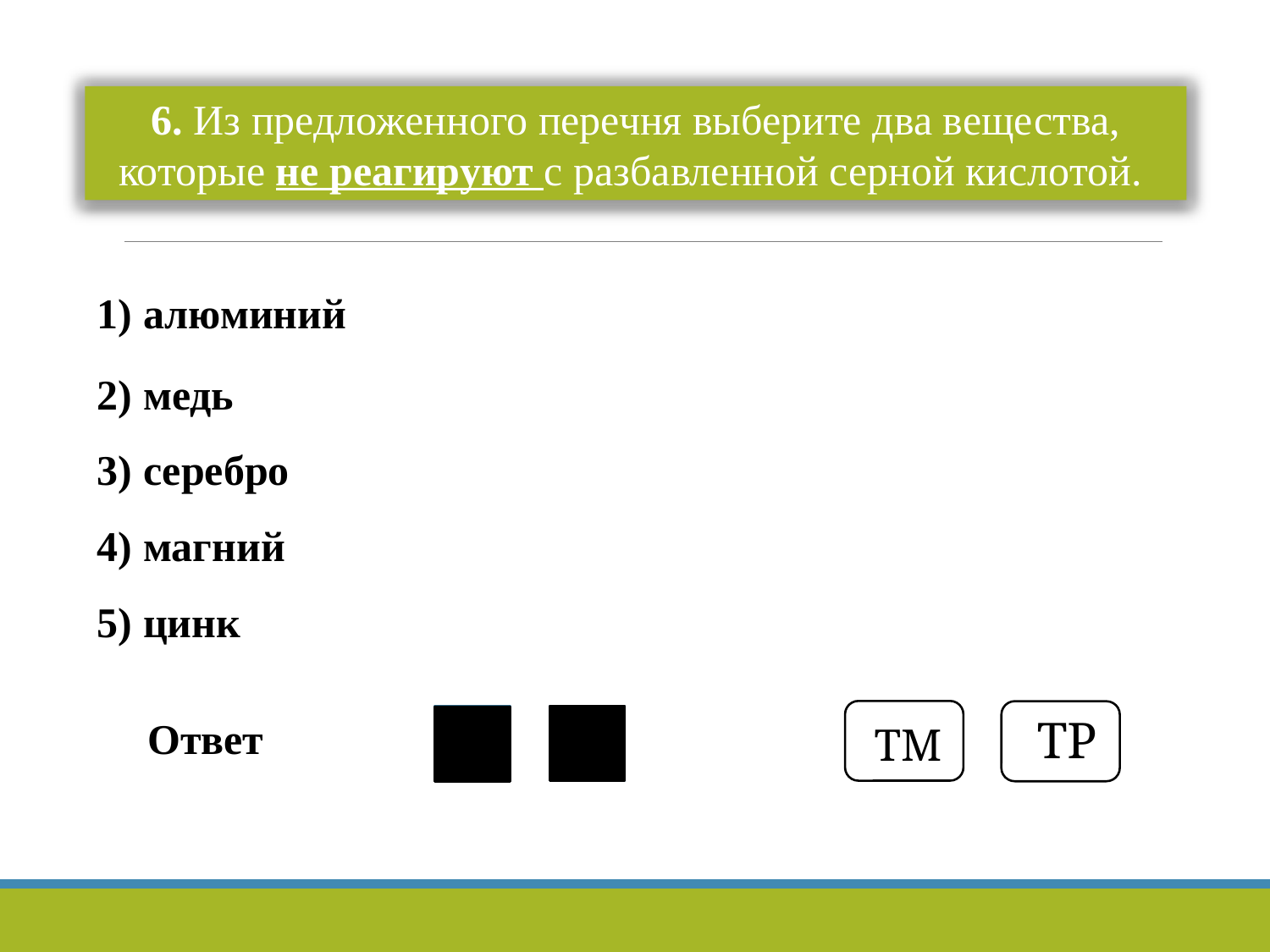

6. Из предложенного перечня выберите два вещества, которые не реагируют с разбавленной серной кислотой.
1) алюминий

2) медь
3) серебро
4) магний
5) цинк
ТМ
ТР
   Ответ
2
3